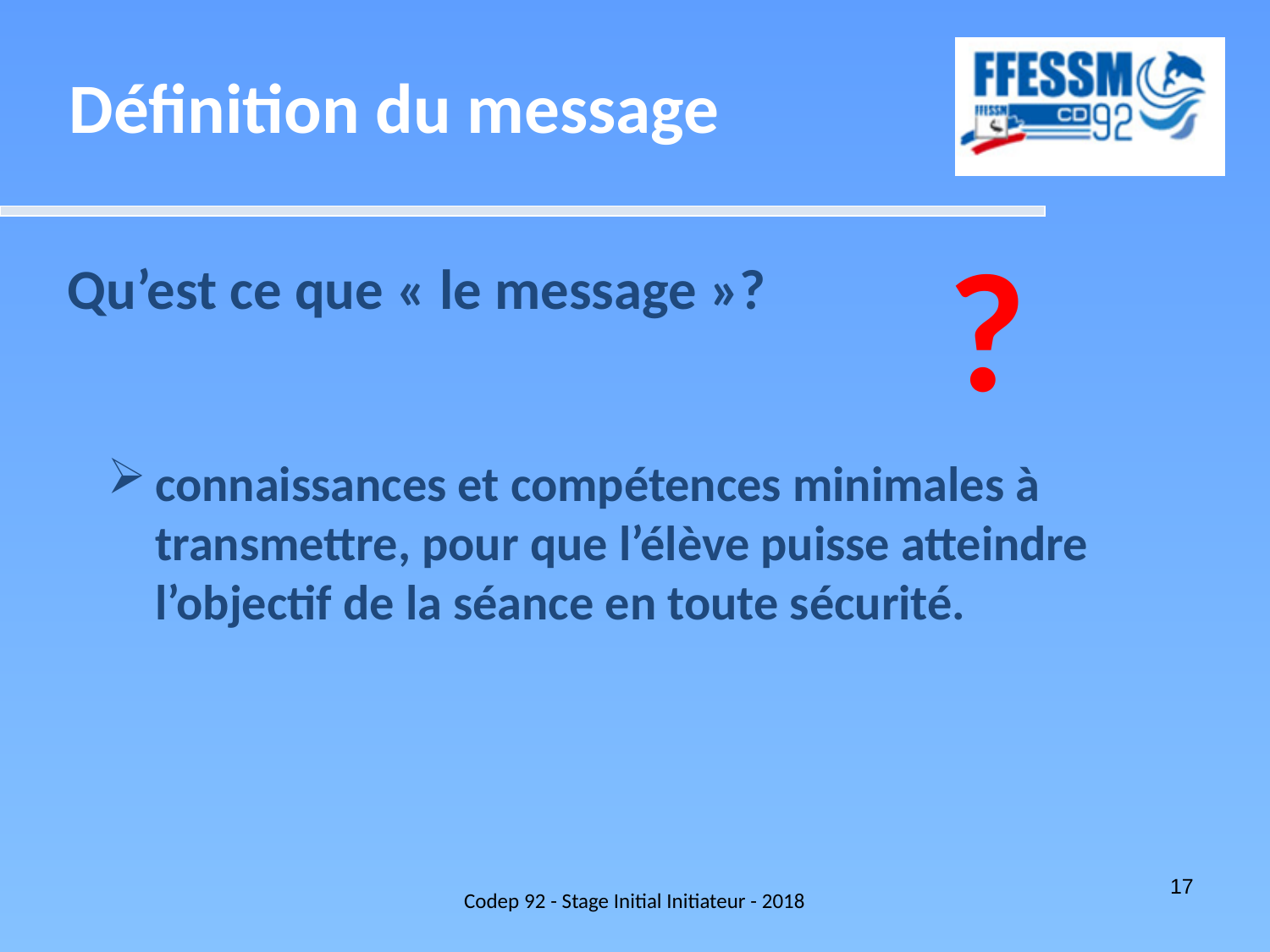

Définition du message
?
Qu’est ce que « le message »?
connaissances et compétences minimales à transmettre, pour que l’élève puisse atteindre l’objectif de la séance en toute sécurité.
Codep 92 - Stage Initial Initiateur - 2018
17